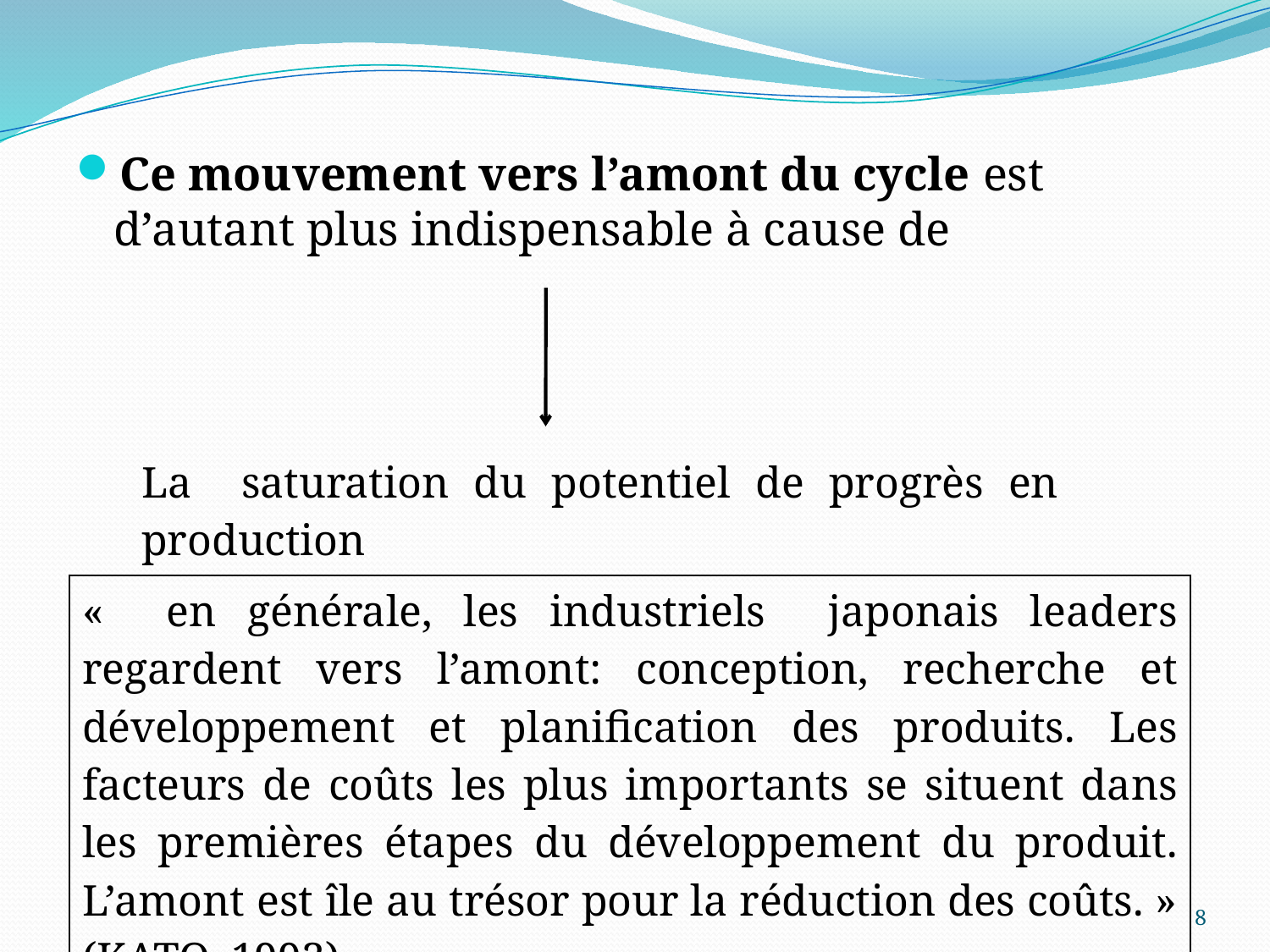

Ce mouvement vers l’amont du cycle est d’autant plus indispensable à cause de
| La saturation du potentiel de progrès en production |
| --- |
| « en générale, les industriels japonais leaders regardent vers l’amont: conception, recherche et développement et planification des produits. Les facteurs de coûts les plus importants se situent dans les premières étapes du développement du produit. L’amont est île au trésor pour la réduction des coûts. » (KATO, 1993) |
| --- |
8